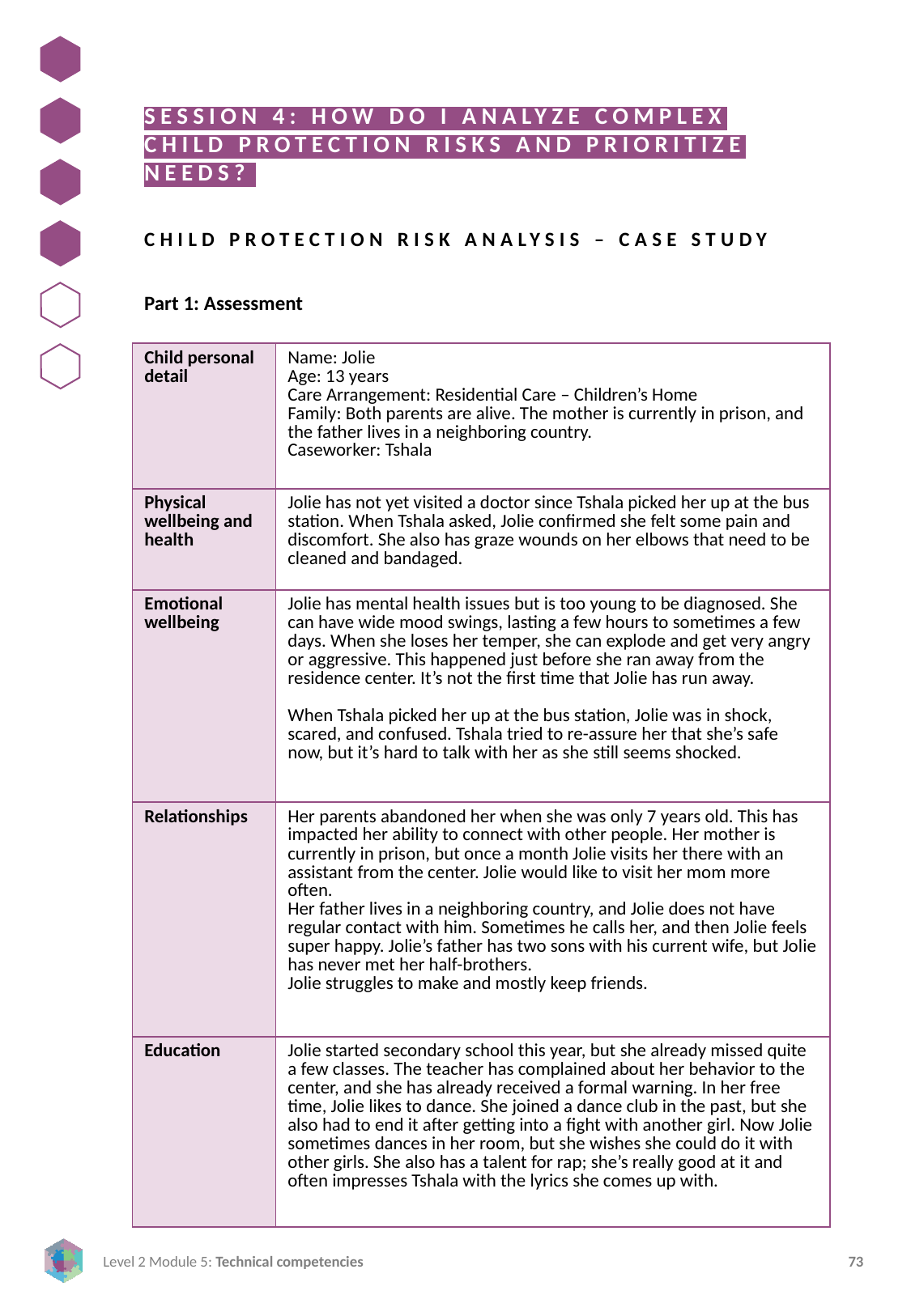

SESSION 4: HOW DO I ANALYZE COMPLEX CHILD PROTECTION RISKS AND PRIORITIZE NEEDS?

CHILD PROTECTION RISK ANALYSIS – CASE STUDY

Part 1: Assessment

| Child personal detail | Name: Jolie Age: 13 years Care Arrangement: Residential Care – Children’s Home Family: Both parents are alive. The mother is currently in prison, and the father lives in a neighboring country. Caseworker: Tshala |
| --- | --- |
| Physical wellbeing and health | Jolie has not yet visited a doctor since Tshala picked her up at the bus station. When Tshala asked, Jolie confirmed she felt some pain and discomfort. She also has graze wounds on her elbows that need to be cleaned and bandaged. |
| Emotional wellbeing | Jolie has mental health issues but is too young to be diagnosed. She can have wide mood swings, lasting a few hours to sometimes a few days. When she loses her temper, she can explode and get very angry or aggressive. This happened just before she ran away from the residence center. It’s not the first time that Jolie has run away. When Tshala picked her up at the bus station, Jolie was in shock, scared, and confused. Tshala tried to re-assure her that she’s safe now, but it’s hard to talk with her as she still seems shocked. |
| Relationships | Her parents abandoned her when she was only 7 years old. This has impacted her ability to connect with other people. Her mother is currently in prison, but once a month Jolie visits her there with an assistant from the center. Jolie would like to visit her mom more often. Her father lives in a neighboring country, and Jolie does not have regular contact with him. Sometimes he calls her, and then Jolie feels super happy. Jolie’s father has two sons with his current wife, but Jolie has never met her half-brothers. Jolie struggles to make and mostly keep friends. |
| Education | Jolie started secondary school this year, but she already missed quite a few classes. The teacher has complained about her behavior to the center, and she has already received a formal warning. In her free time, Jolie likes to dance. She joined a dance club in the past, but she also had to end it after getting into a fight with another girl. Now Jolie sometimes dances in her room, but she wishes she could do it with other girls. She also has a talent for rap; she’s really good at it and often impresses Tshala with the lyrics she comes up with. |